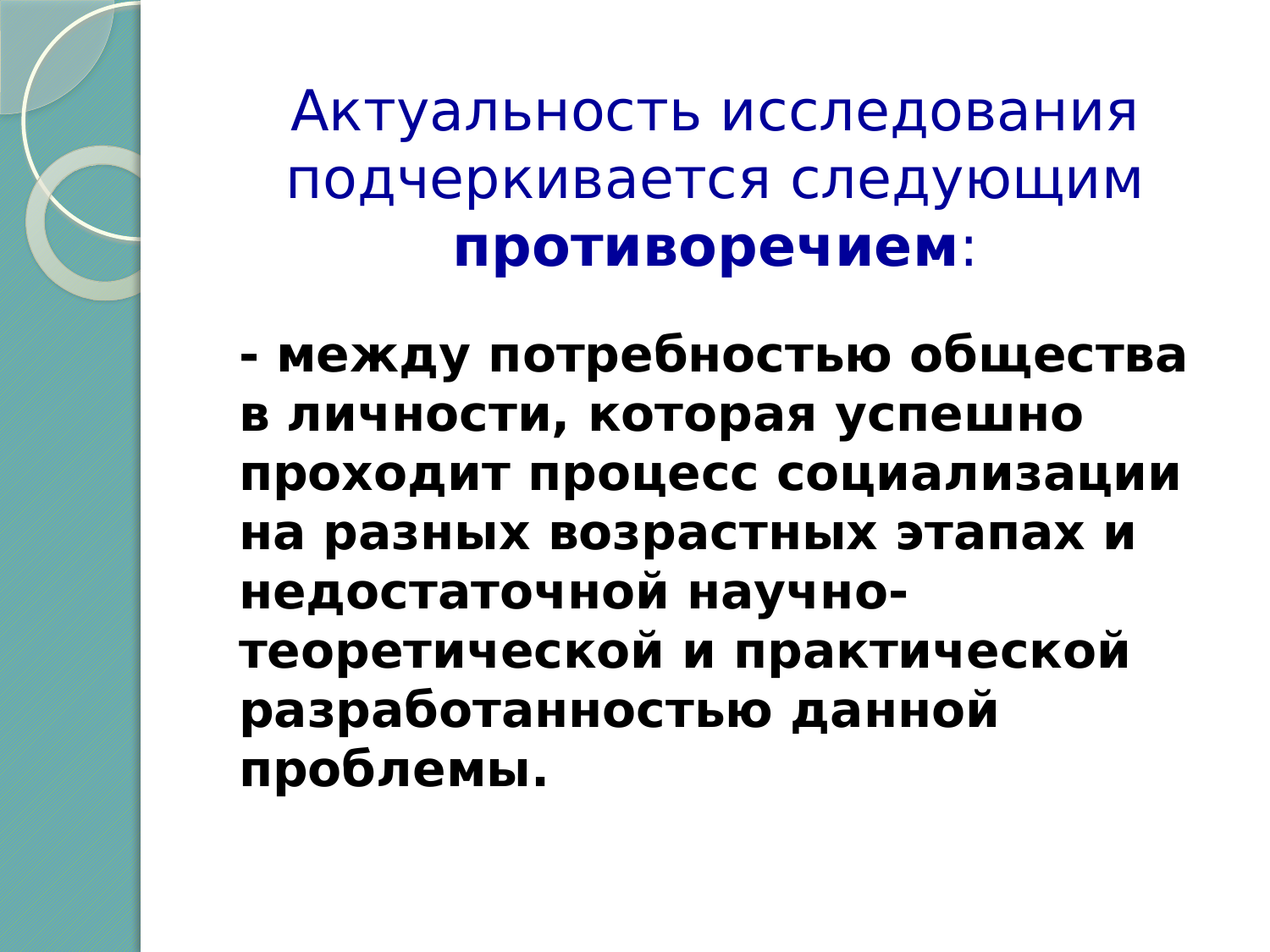

# Актуальность исследования подчеркивается следующим противоречием:
- между потребностью общества в личности, которая успешно проходит процесс социализации на разных возрастных этапах и недостаточной научно-теоретической и практической разработанностью данной проблемы.